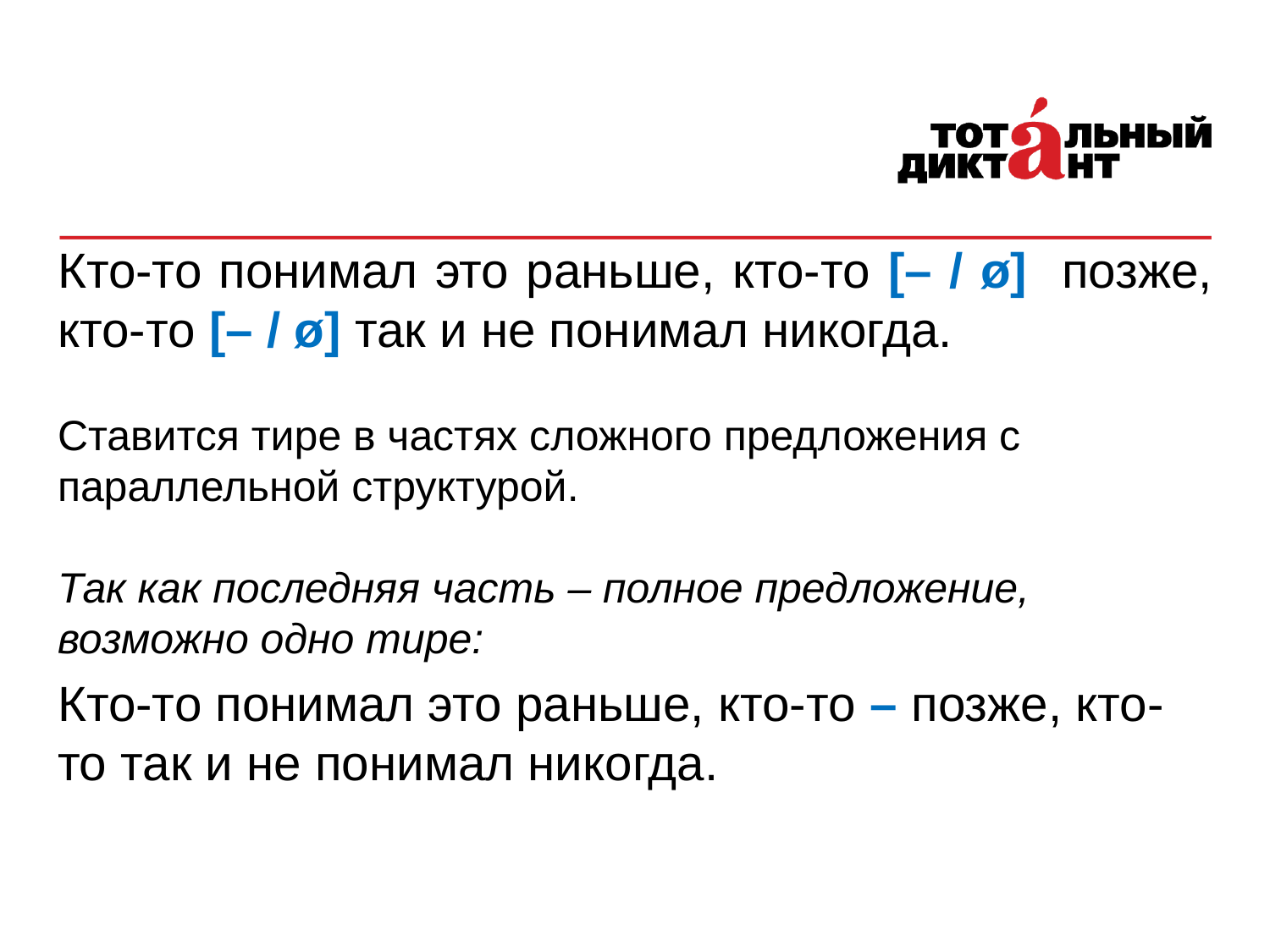

Кто-то понимал это раньше, кто-то [– / ø]  позже, кто-то [– / ø] так и не понимал никогда.

Ставится тире в частях сложного предложения с параллельной структурой.

Так как последняя часть – полное предложение, возможно одно тире:
Кто-то понимал это раньше, кто-то – позже, кто-то так и не понимал никогда.